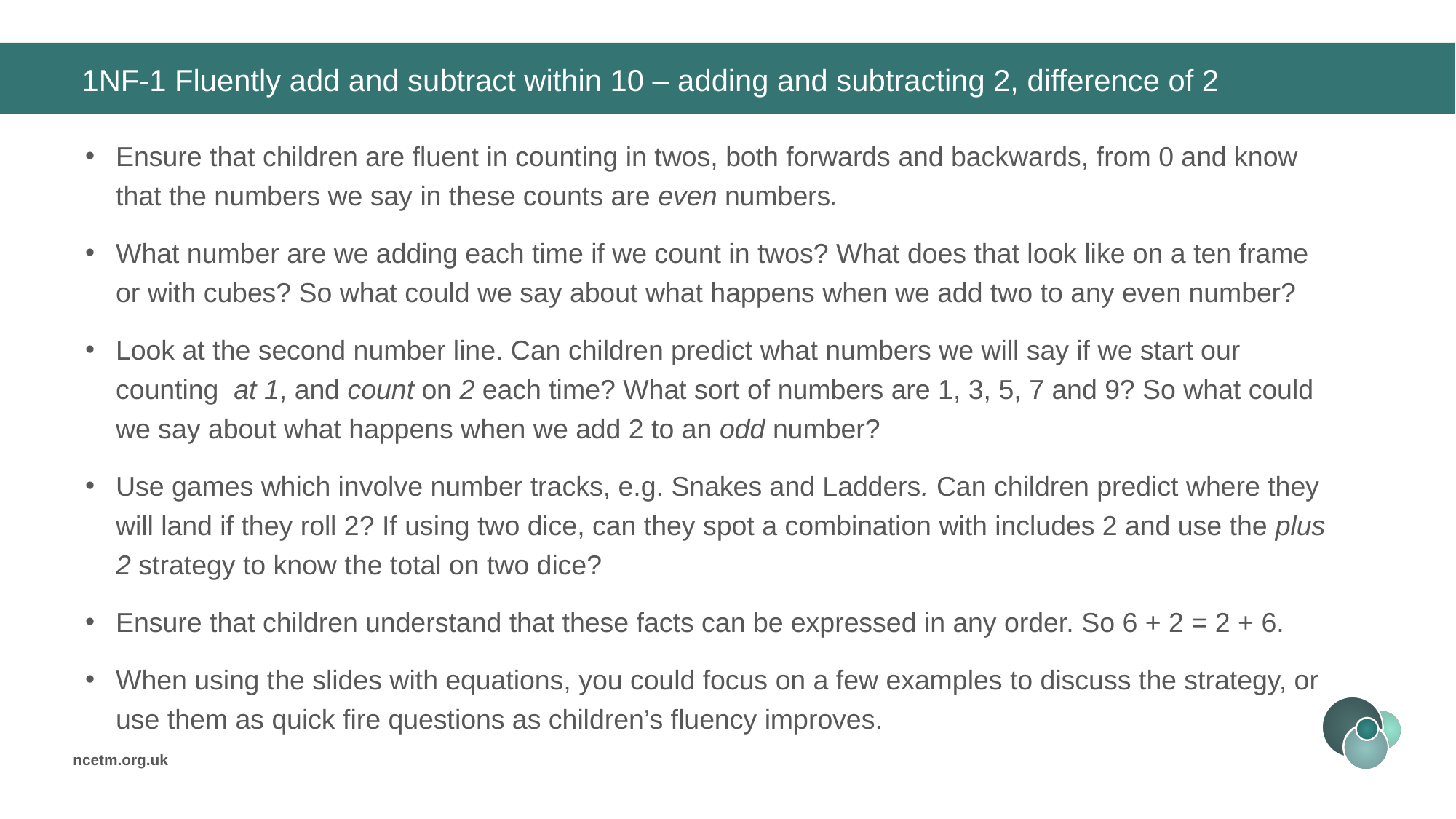

# 1NF-1 Fluently add and subtract within 10 – adding and subtracting 2, difference of 2
Ensure that children are fluent in counting in twos, both forwards and backwards, from 0 and know that the numbers we say in these counts are even numbers.
What number are we adding each time if we count in twos? What does that look like on a ten frame or with cubes? So what could we say about what happens when we add two to any even number?
Look at the second number line. Can children predict what numbers we will say if we start our counting  at 1, and count on 2 each time? What sort of numbers are 1, 3, 5, 7 and 9? So what could we say about what happens when we add 2 to an odd number?
Use games which involve number tracks, e.g. Snakes and Ladders. Can children predict where they will land if they roll 2? If using two dice, can they spot a combination with includes 2 and use the plus 2 strategy to know the total on two dice?
Ensure that children understand that these facts can be expressed in any order. So 6 + 2 = 2 + 6.
When using the slides with equations, you could focus on a few examples to discuss the strategy, or use them as quick fire questions as children’s fluency improves.